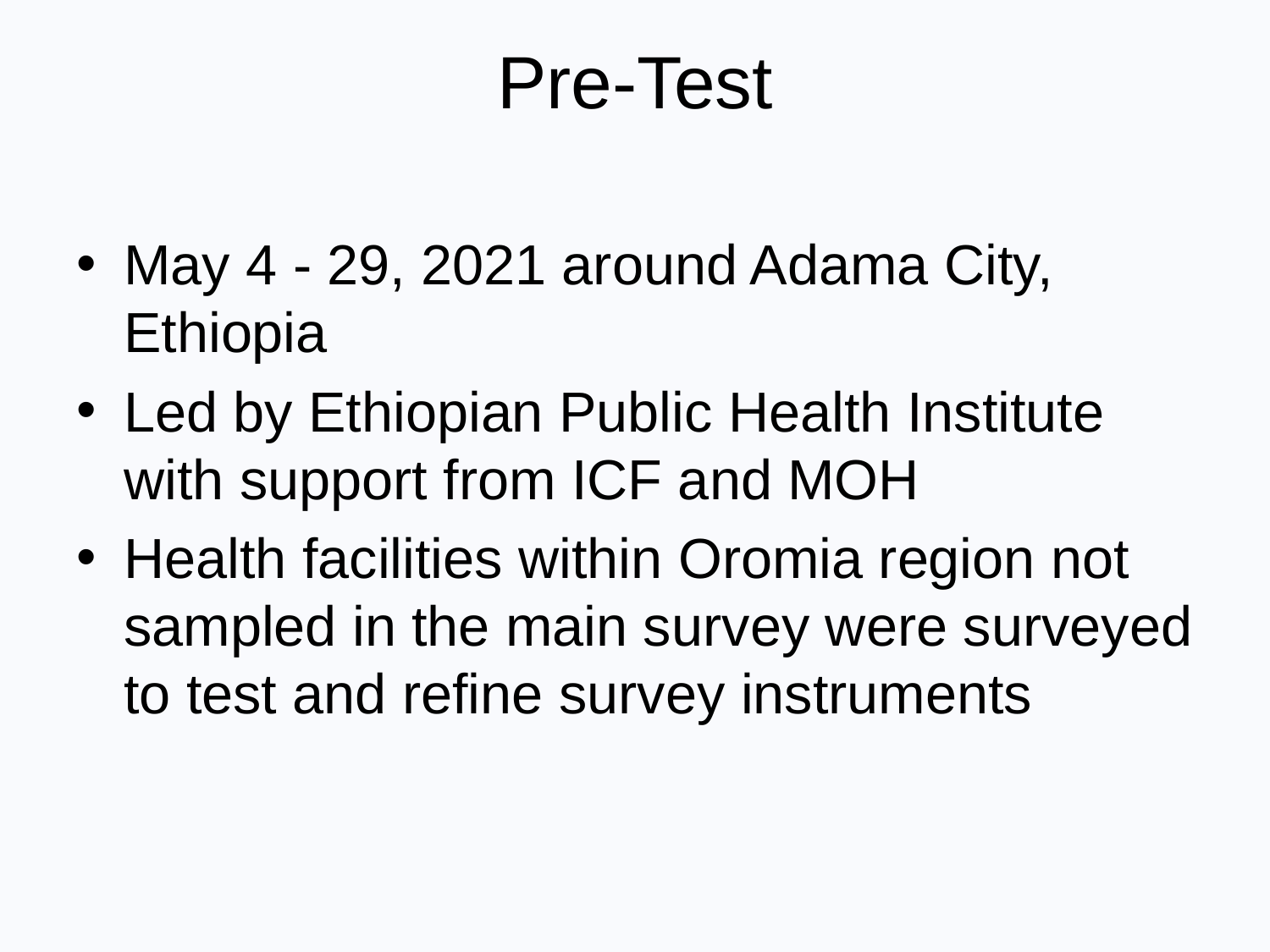

# Pre-Test
May 4 - 29, 2021 around Adama City, Ethiopia
Led by Ethiopian Public Health Institute with support from ICF and MOH
Health facilities within Oromia region not sampled in the main survey were surveyed to test and refine survey instruments